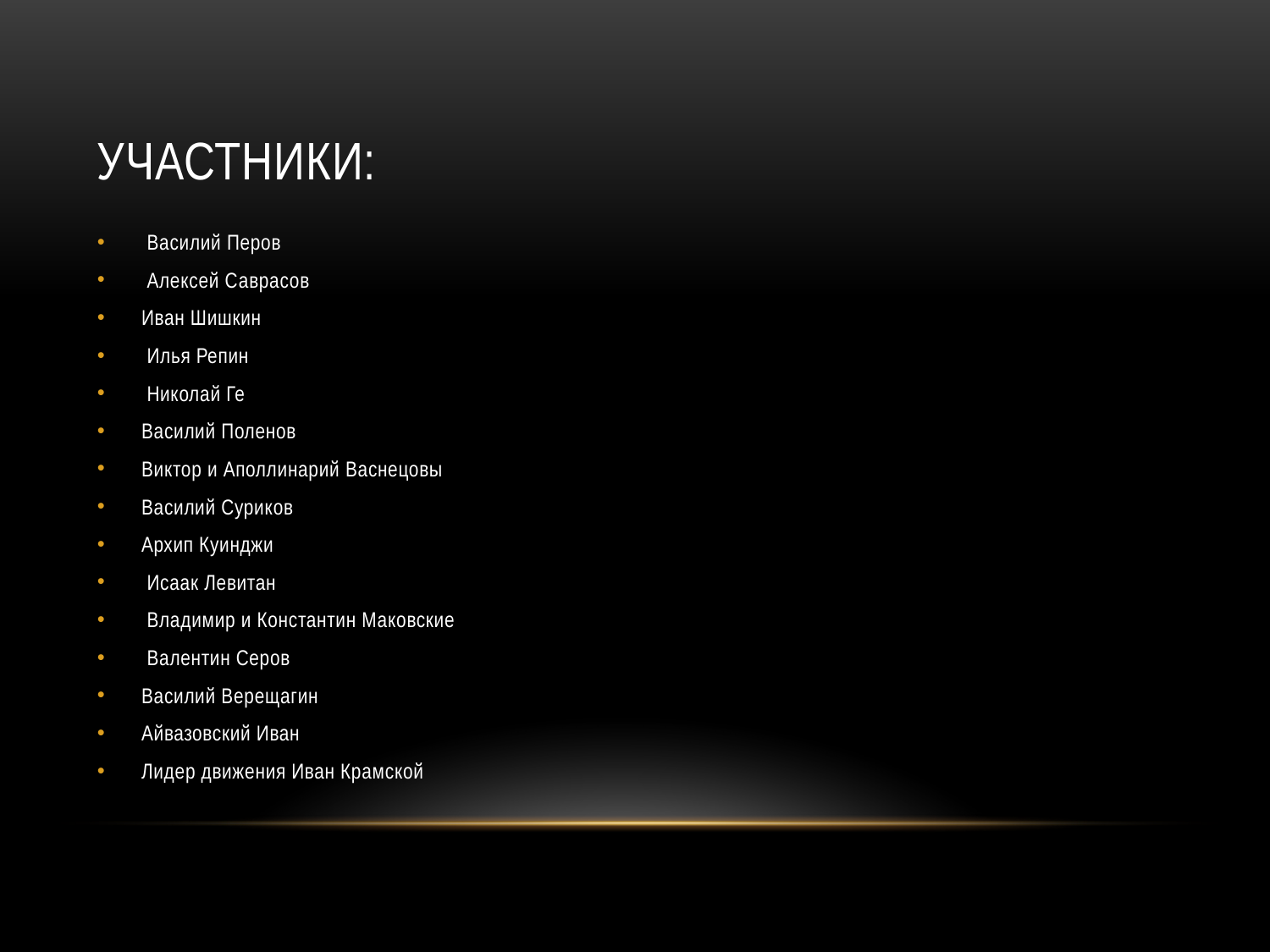

# Участники:
 Василий Перов
 Алексей Саврасов
Иван Шишкин
 Илья Репин
 Николай Ге
Василий Поленов
Виктор и Аполлинарий Васнецовы
Василий Суриков
Архип Куинджи
 Исаак Левитан
 Владимир и Константин Маковские
 Валентин Серов
Василий Верещагин
Айвазовский Иван
Лидер движения Иван Крамской